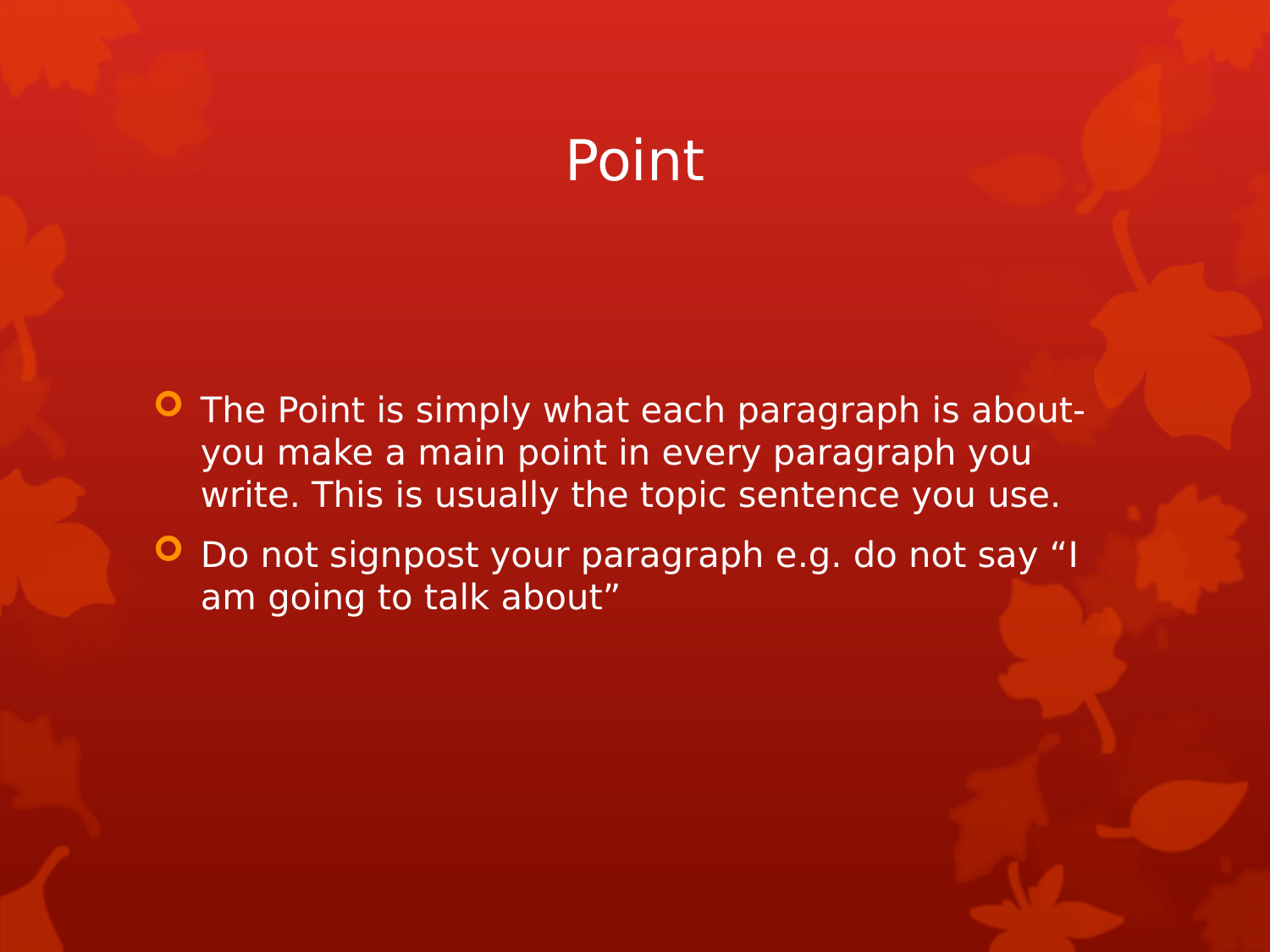

# Point
The Point is simply what each paragraph is about- you make a main point in every paragraph you write. This is usually the topic sentence you use.
Do not signpost your paragraph e.g. do not say “I am going to talk about”